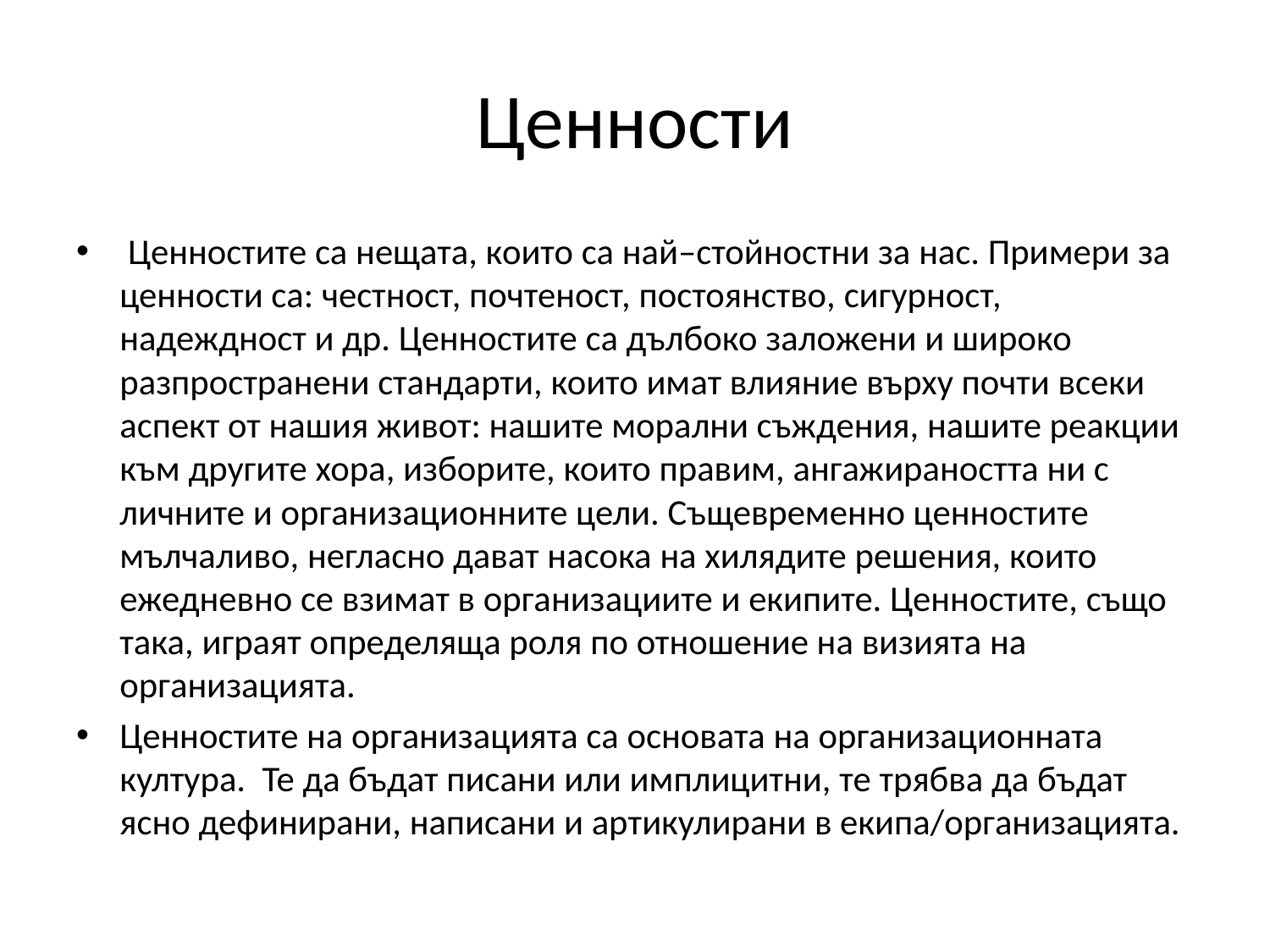

# Ценности
 Ценностите са нещата, които са най–стойностни за нас. Примери за ценности са: честност, почтеност, постоянство, сигурност, надеждност и др. Ценностите са дълбоко заложени и широко разпространени стандарти, които имат влияние върху почти всеки аспект от нашия живот: нашите морални съждения, нашите реакции към другите хора, изборите, които правим, ангажираността ни с личните и организационните цели. Същевременно ценностите мълчаливо, негласно дават насока на хилядите решения, които ежедневно се взимат в организациите и екипите. Ценностите, също така, играят определяща роля по отношение на визията на организацията.
Ценностите на организацията са основата на организационната култура.  Те да бъдат писани или имплицитни, те трябва да бъдат ясно дефинирани, написани и артикулирани в екипа/организацията.